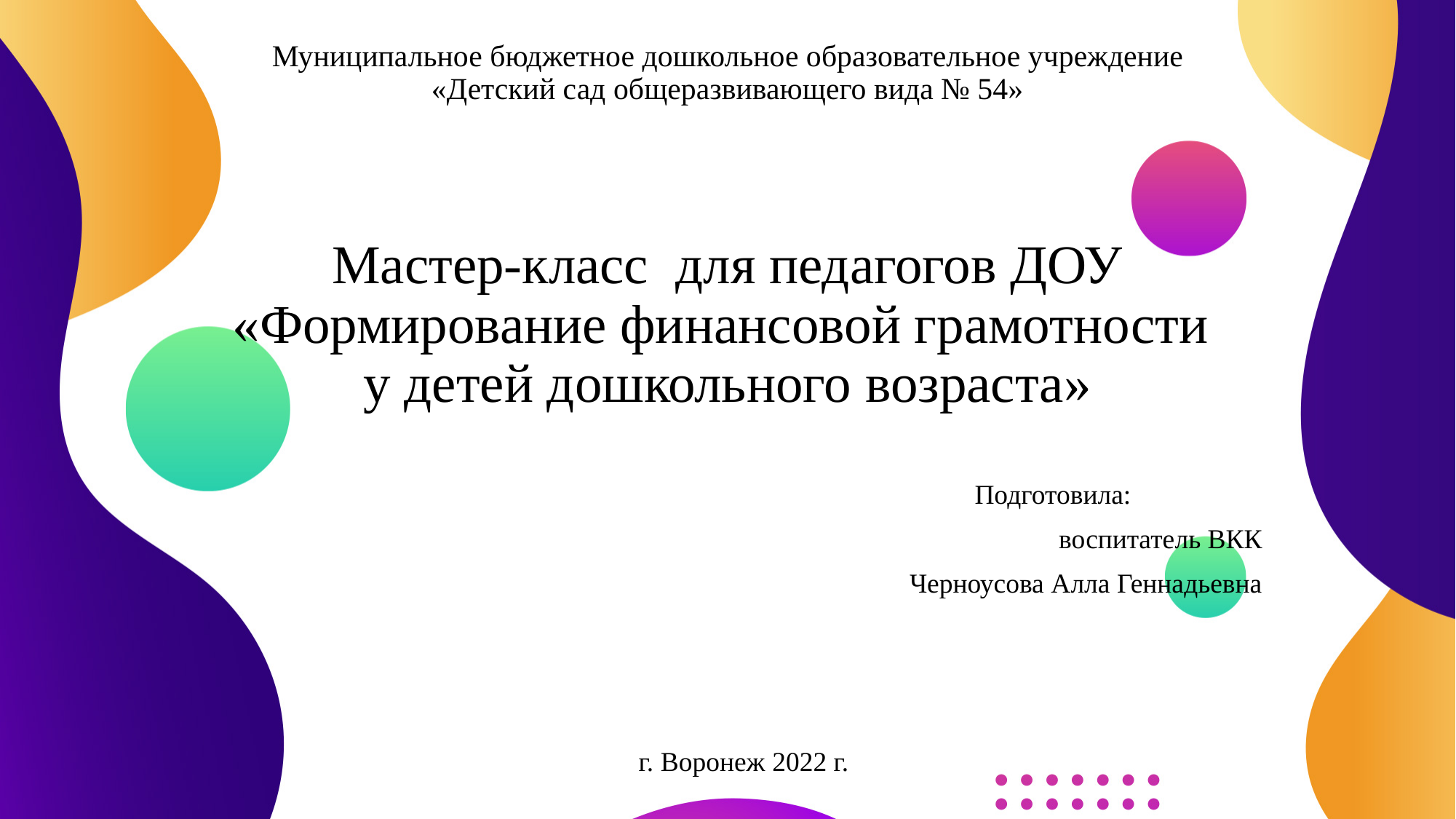

# Муниципальное бюджетное дошкольное образовательное учреждение «Детский сад общеразвивающего вида № 54» Мастер-класс  для педагогов ДОУ «Формирование финансовой грамотности у детей дошкольного возраста»

                                                                           Подготовила:
 воспитатель ВКК
                                        Черноусова Алла Геннадьевна

г. Воронеж 2022 г.